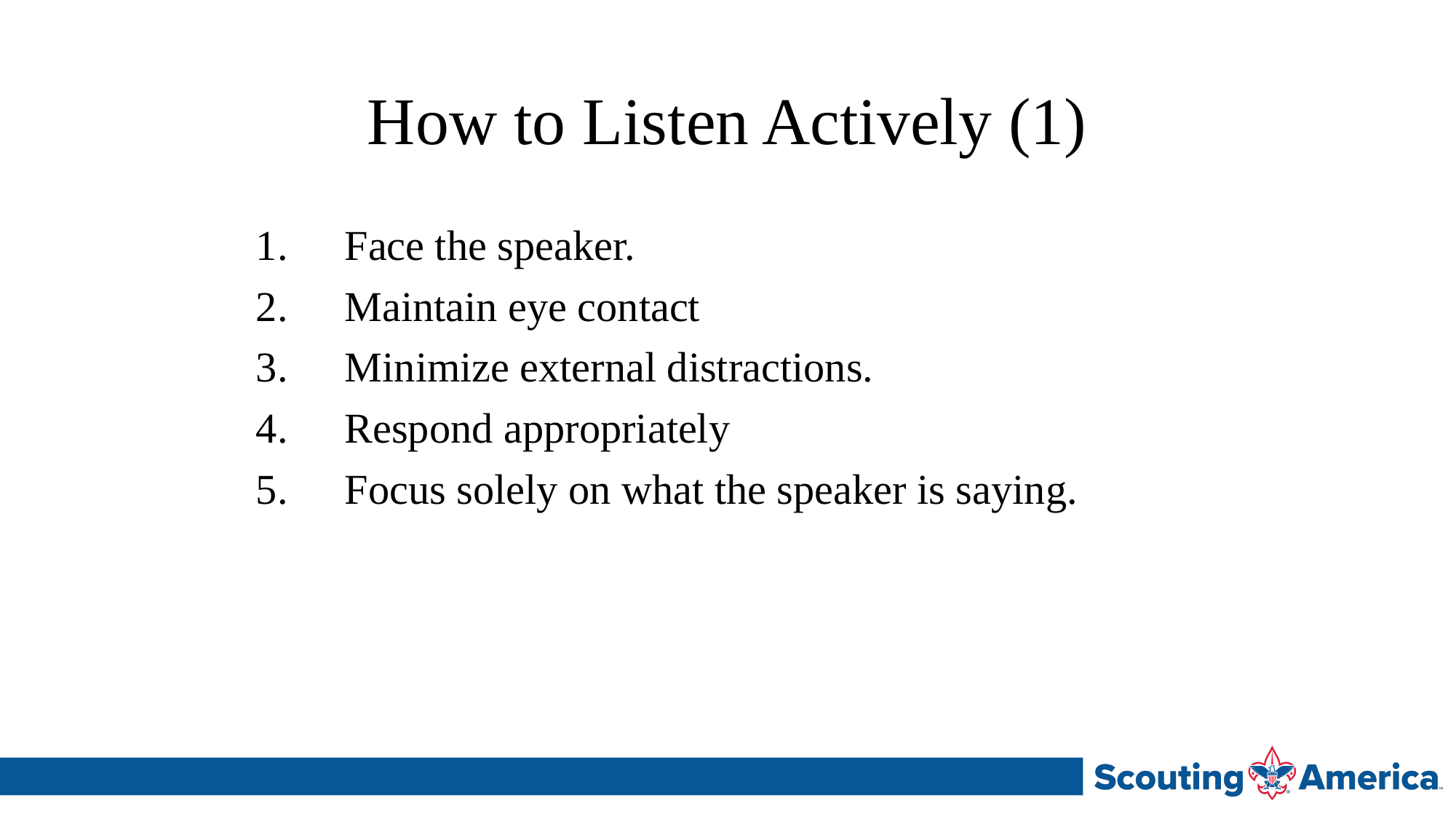

# How to Listen Actively (1)
Face the speaker.
Maintain eye contact
Minimize external distractions.
Respond appropriately
Focus solely on what the speaker is saying.